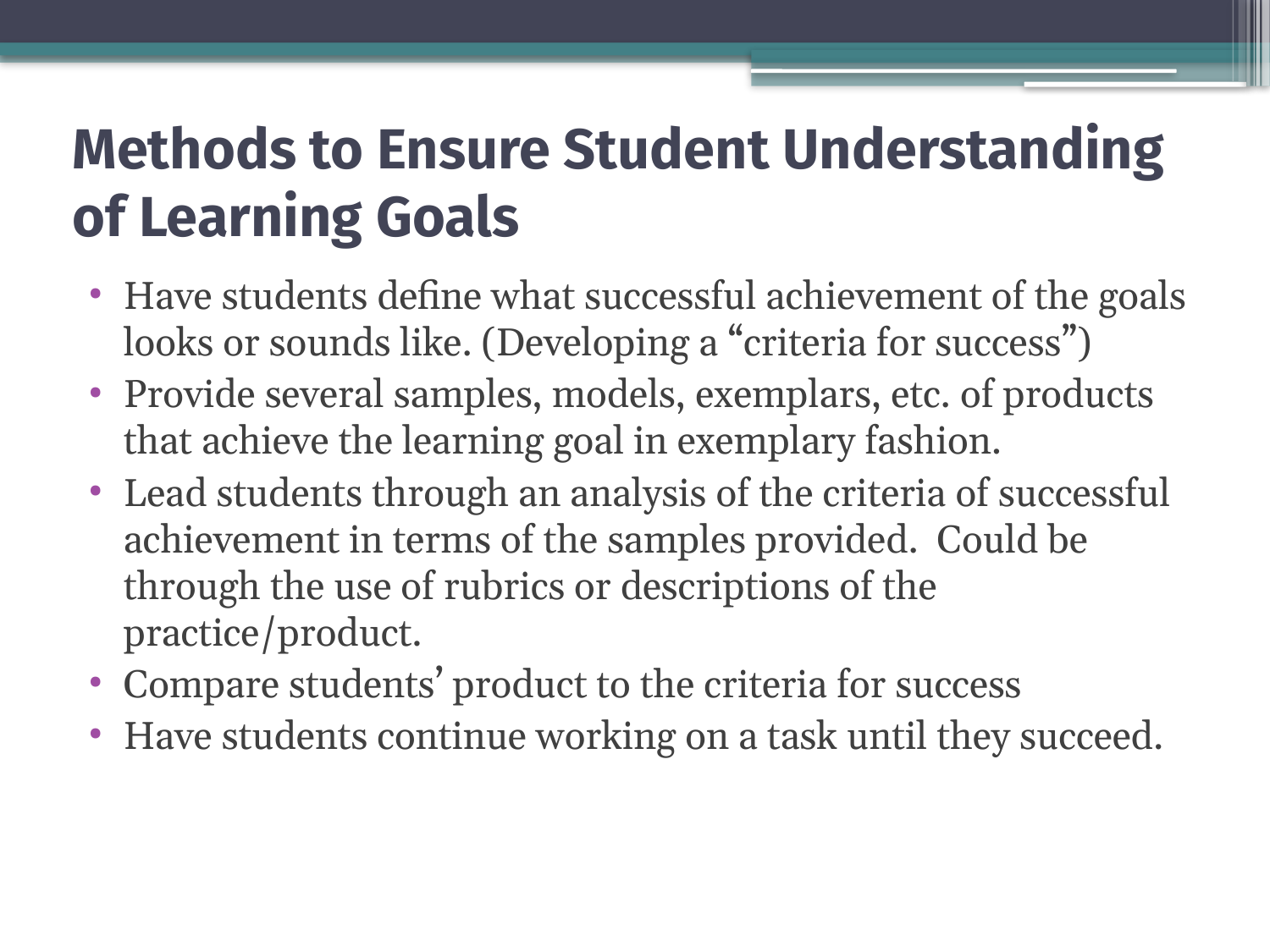

# Methods to Ensure Student Understanding of Learning Goals
Have students define what successful achievement of the goals looks or sounds like. (Developing a “criteria for success”)
Provide several samples, models, exemplars, etc. of products that achieve the learning goal in exemplary fashion.
Lead students through an analysis of the criteria of successful achievement in terms of the samples provided.  Could be through the use of rubrics or descriptions of the practice/product.
Compare students’ product to the criteria for success
Have students continue working on a task until they succeed.